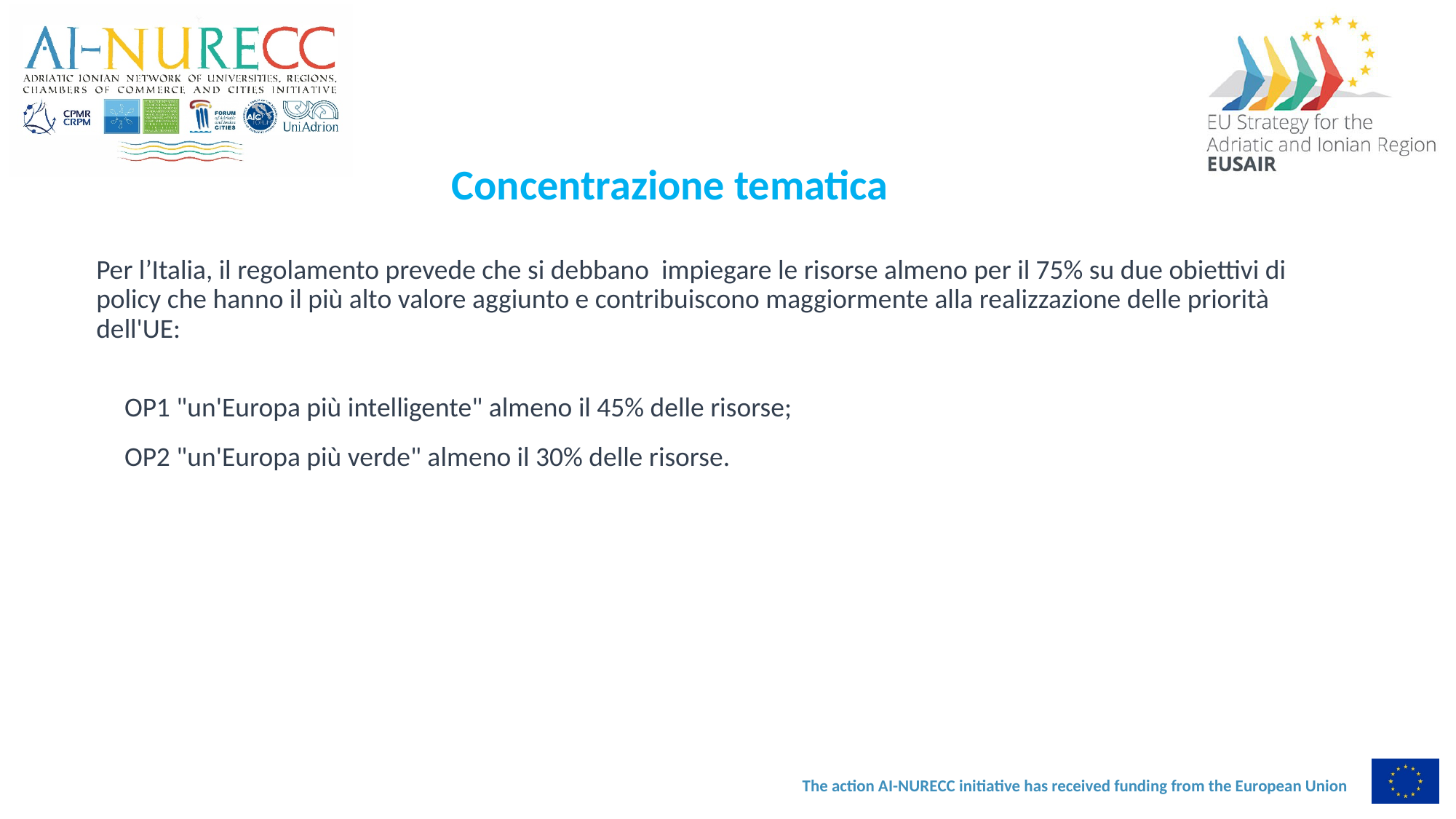

Concentrazione tematica
Per l’Italia, il regolamento prevede che si debbano  impiegare le risorse almeno per il 75% su due obiettivi di policy che hanno il più alto valore aggiunto e contribuiscono maggiormente alla realizzazione delle priorità dell'UE:

   OP1 "un'Europa più intelligente" almeno il 45% delle risorse;
   OP2 "un'Europa più verde" almeno il 30% delle risorse.